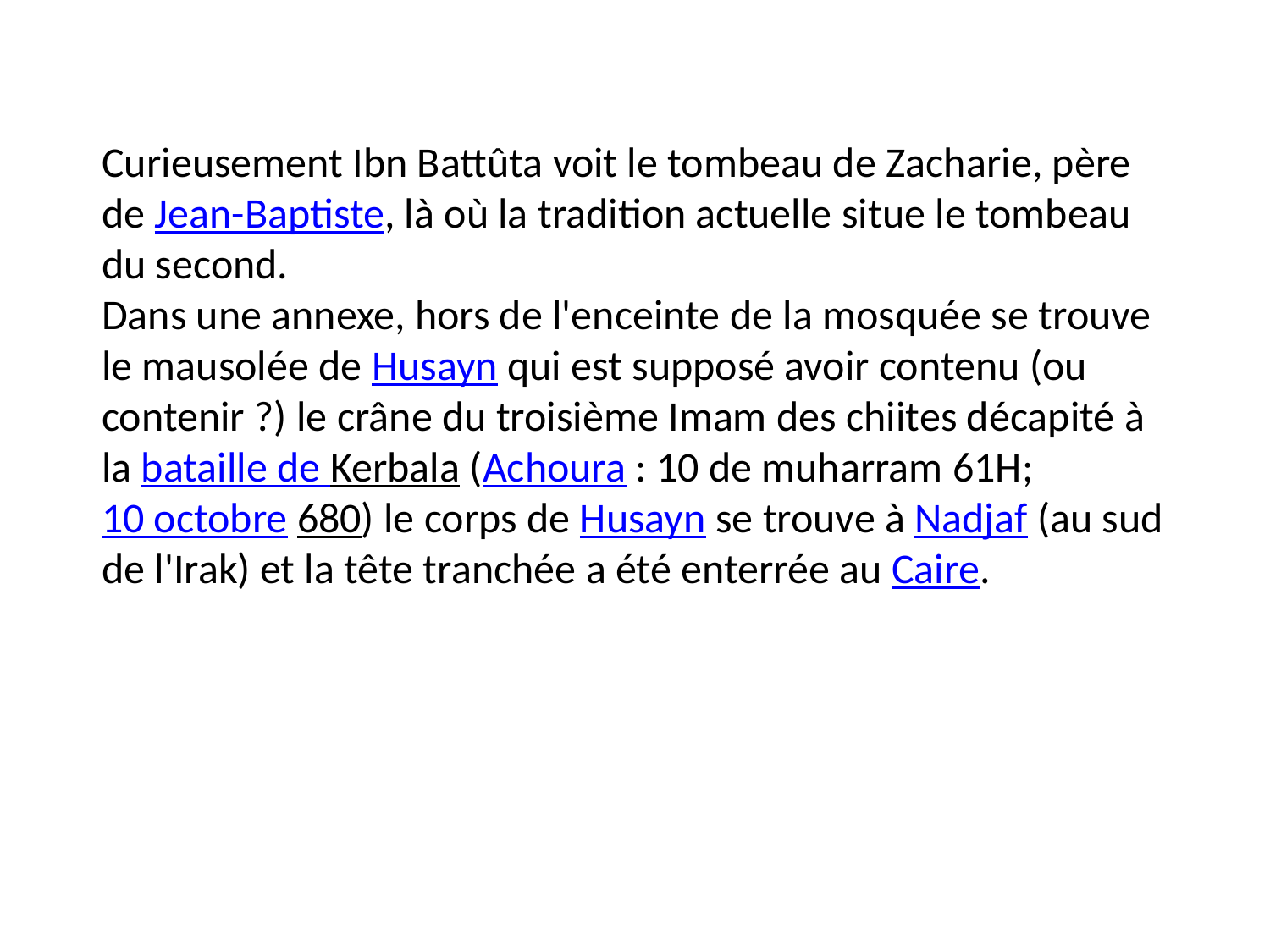

Curieusement Ibn Battûta voit le tombeau de Zacharie, père de Jean-Baptiste, là où la tradition actuelle situe le tombeau du second.
Dans une annexe, hors de l'enceinte de la mosquée se trouve le mausolée de Husayn qui est supposé avoir contenu (ou contenir ?) le crâne du troisième Imam des chiites décapité à la bataille de Kerbala (Achoura : 10 de muharram 61H; 10 octobre 680) le corps de Husayn se trouve à Nadjaf (au sud de l'Irak) et la tête tranchée a été enterrée au Caire.